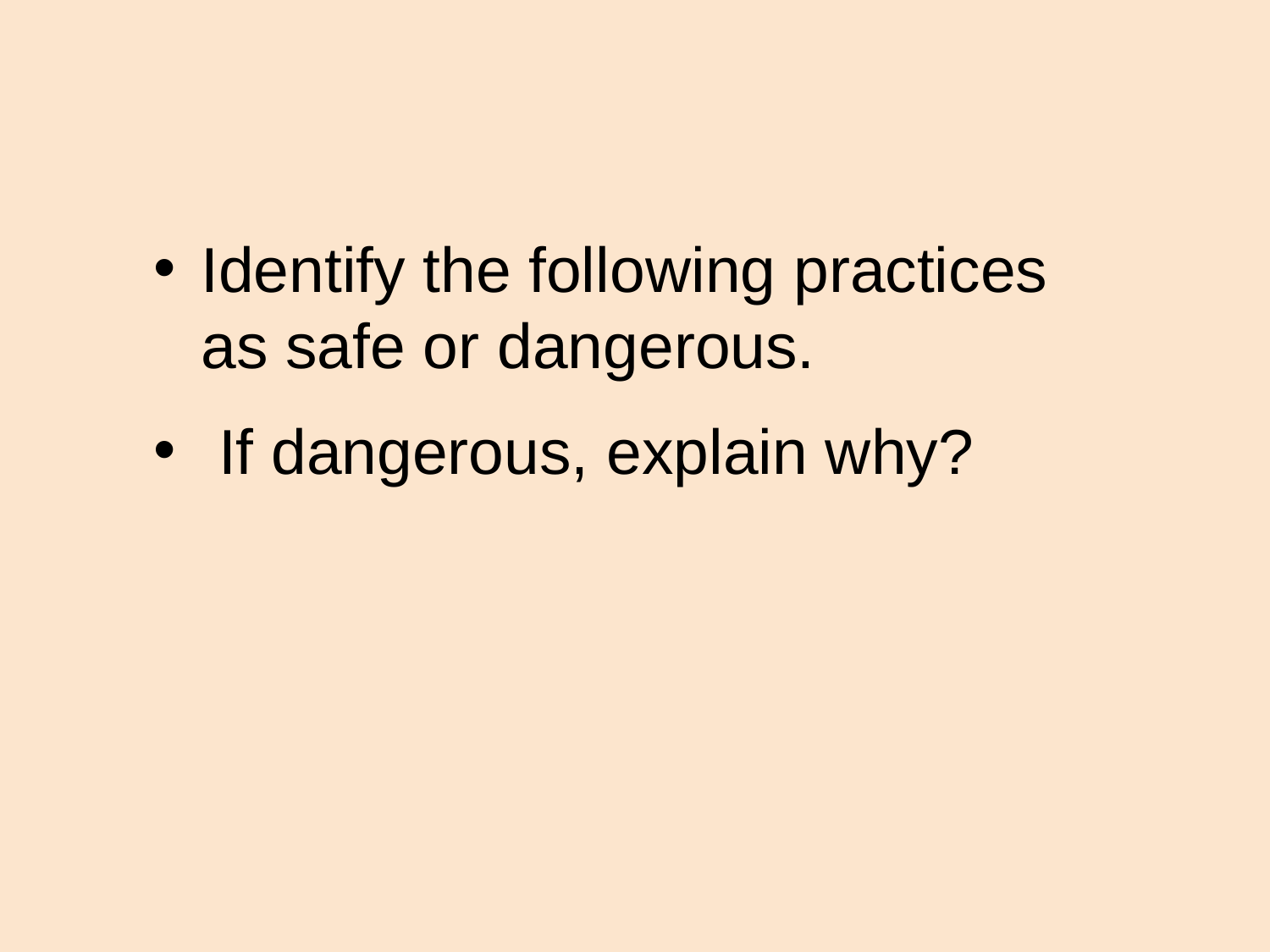

Identify the following practices as safe or dangerous.

 If dangerous, explain why?